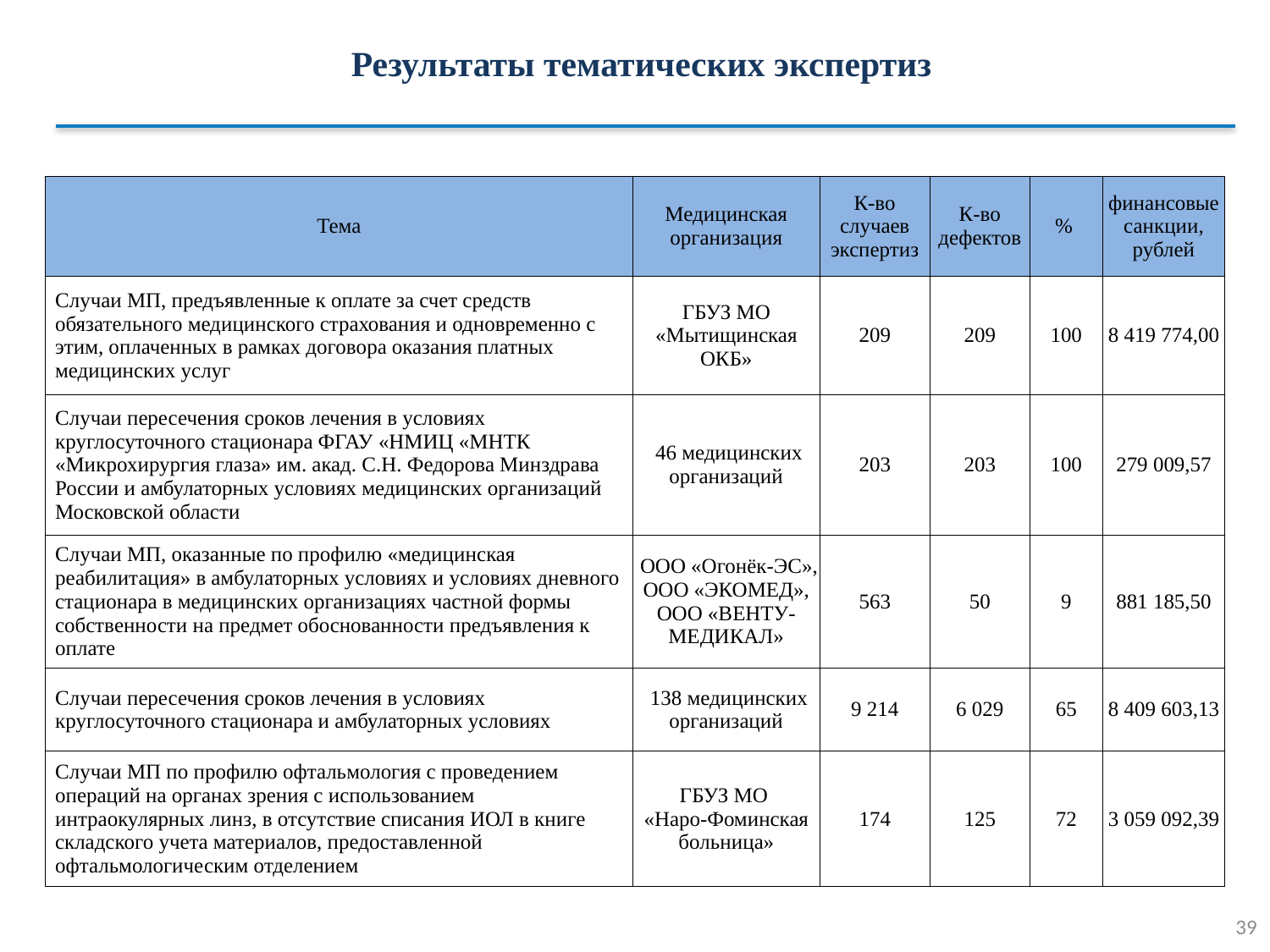

Результаты тематических экспертиз
| Тема | Медицинская организация | К-во случаев экспертиз | К-во дефектов | % | финансовые санкции, рублей |
| --- | --- | --- | --- | --- | --- |
| Случаи МП, предъявленные к оплате за счет средств обязательного медицинского страхования и одновременно с этим, оплаченных в рамках договора оказания платных медицинских услуг | ГБУЗ МО «Мытищинская ОКБ» | 209 | 209 | 100 | 8 419 774,00 |
| Случаи пересечения сроков лечения в условиях круглосуточного стационара ФГАУ «НМИЦ «МНТК «Микрохирургия глаза» им. акад. С.Н. Федорова Минздрава России и амбулаторных условиях медицинских организаций Московской области | 46 медицинских организаций | 203 | 203 | 100 | 279 009,57 |
| Случаи МП, оказанные по профилю «медицинская реабилитация» в амбулаторных условиях и условиях дневного стационара в медицинских организациях частной формы собственности на предмет обоснованности предъявления к оплате | ООО «Огонёк-ЭС», ООО «ЭКОМЕД», ООО «ВЕНТУ-МЕДИКАЛ» | 563 | 50 | 9 | 881 185,50 |
| Случаи пересечения сроков лечения в условиях круглосуточного стационара и амбулаторных условиях | 138 медицинских организаций | 9 214 | 6 029 | 65 | 8 409 603,13 |
| Случаи МП по профилю офтальмология с проведением операций на органах зрения с использованием интраокулярных линз, в отсутствие списания ИОЛ в книге складского учета материалов, предоставленной офтальмологическим отделением | ГБУЗ МО «Наро-Фоминская больница» | 174 | 125 | 72 | 3 059 092,39 |
39